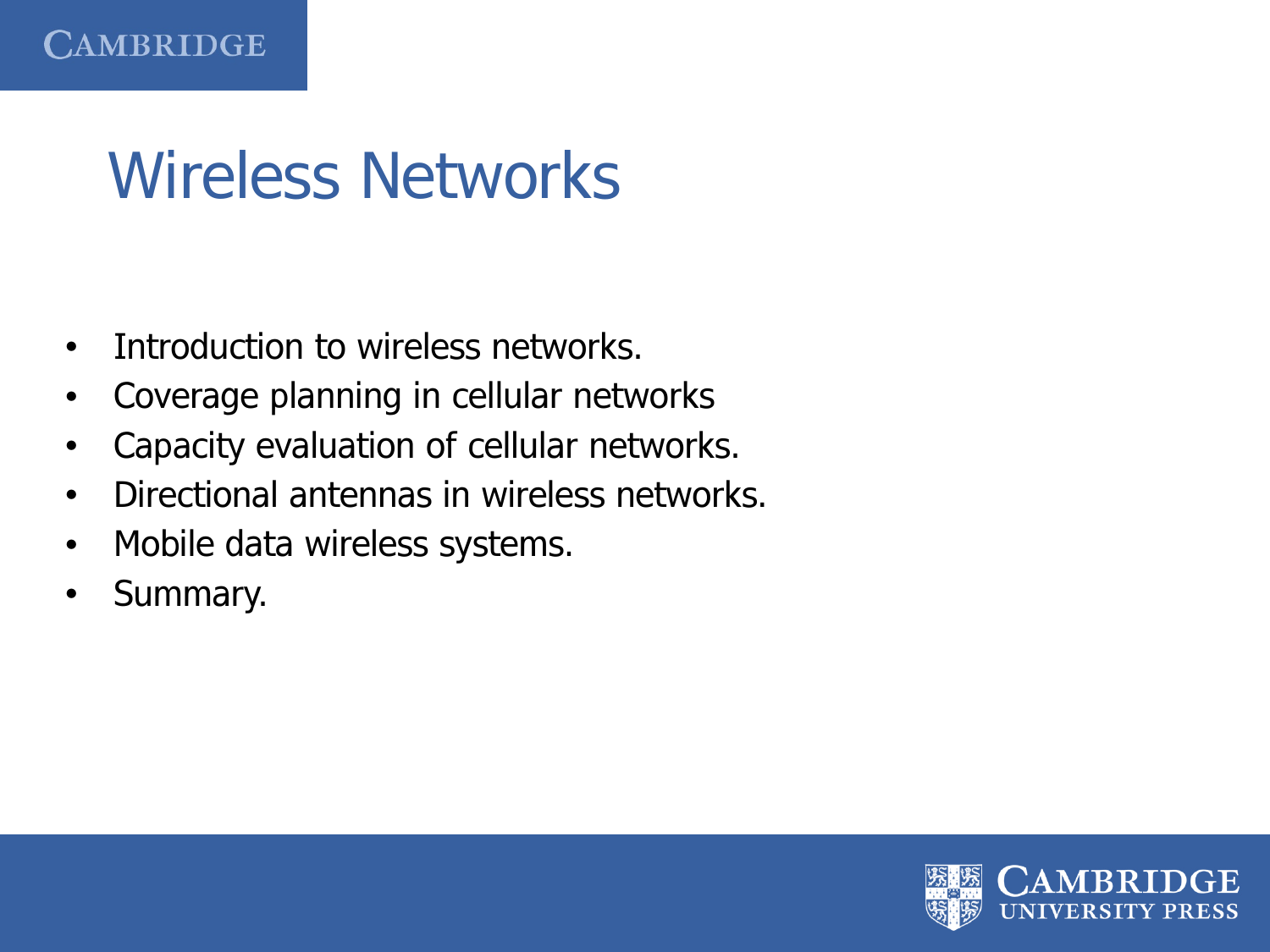

# Wireless Networks
Introduction to wireless networks.
Coverage planning in cellular networks
Capacity evaluation of cellular networks.
Directional antennas in wireless networks.
Mobile data wireless systems.
Summary.